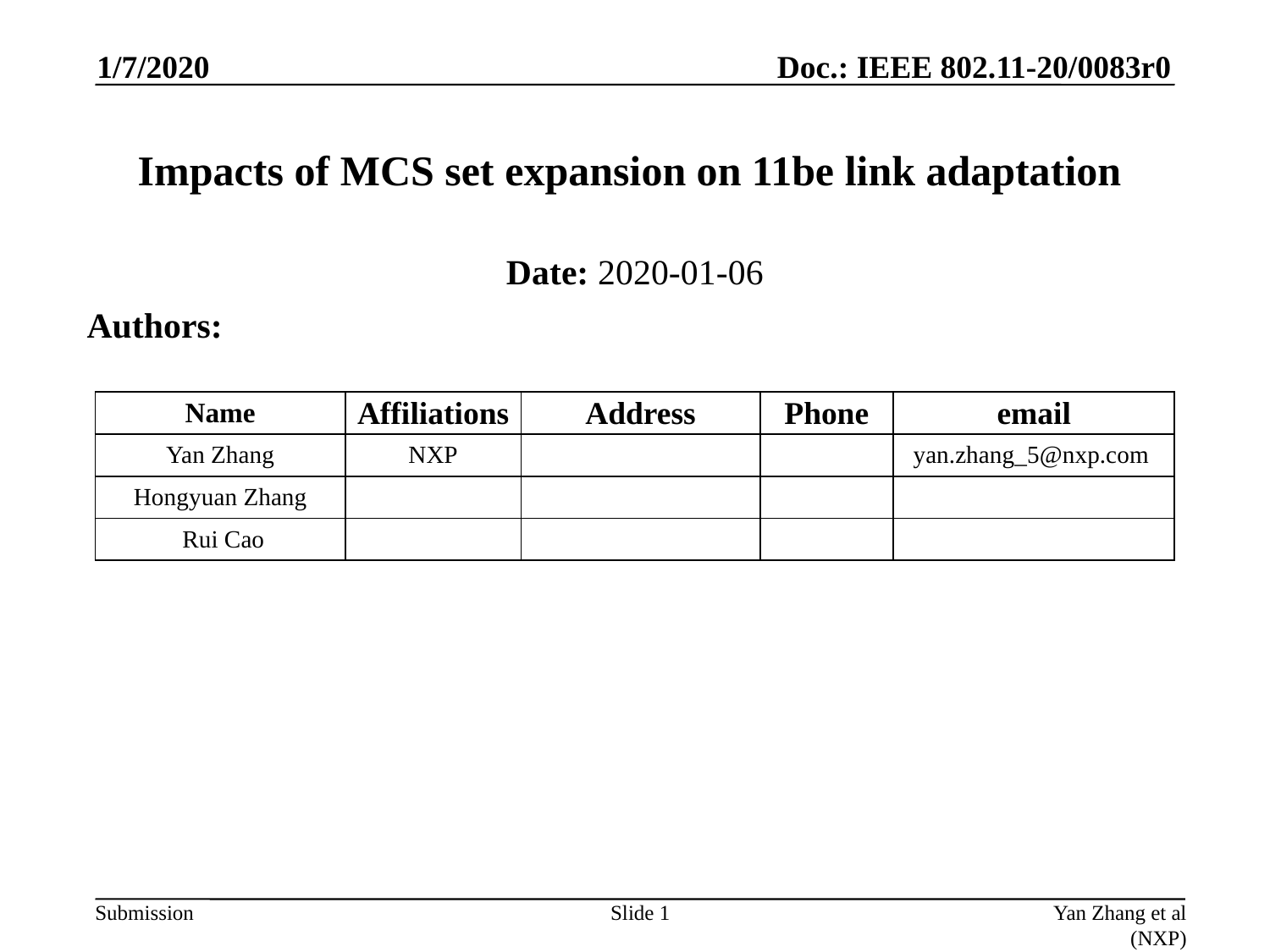

1/7/2020
# Impacts of MCS set expansion on 11be link adaptation
Date: 2020-01-06
Authors:
| Name | Affiliations | Address | Phone | email |
| --- | --- | --- | --- | --- |
| Yan Zhang | NXP |  |  | yan.zhang\_5@nxp.com |
| Hongyuan Zhang |  |  |  |  |
| Rui Cao |  |  |  |  |
Slide 1
Yan Zhang et al (NXP)